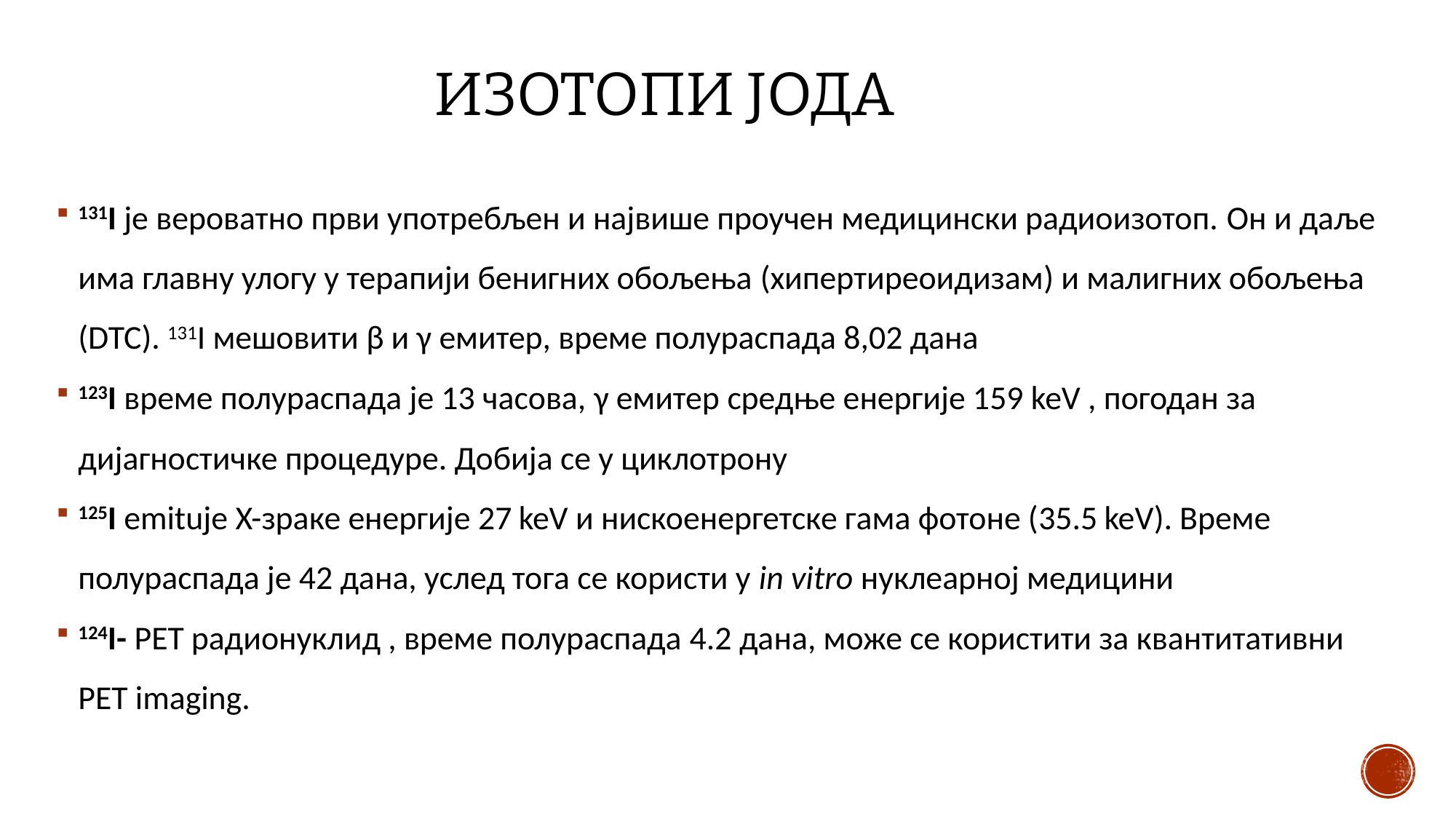

# Изотопи јода
131I је вероватно први употребљен и највише проучен медицински радиоизотоп. Он и даље има главну улогу у терапији бенигних обољења (хипертиреоидизам) и малигних обољења (DTC). 131I мешовити β и γ емитер, време полураспада 8,02 дана
123I време полураспада је 13 часова, γ емитер средње енергије 159 keV , погодан за дијагностичке процедуре. Добија се у циклотрону
125I emituje X-зраке енергије 27 keV и нискоенергетске гама фотоне (35.5 keV). Време полураспада је 42 дана, услед тога се користи у in vitro нуклеарној медицини
124I- PET радионуклид , време полураспада 4.2 дана, може се користити за квантитативни PET imaging.